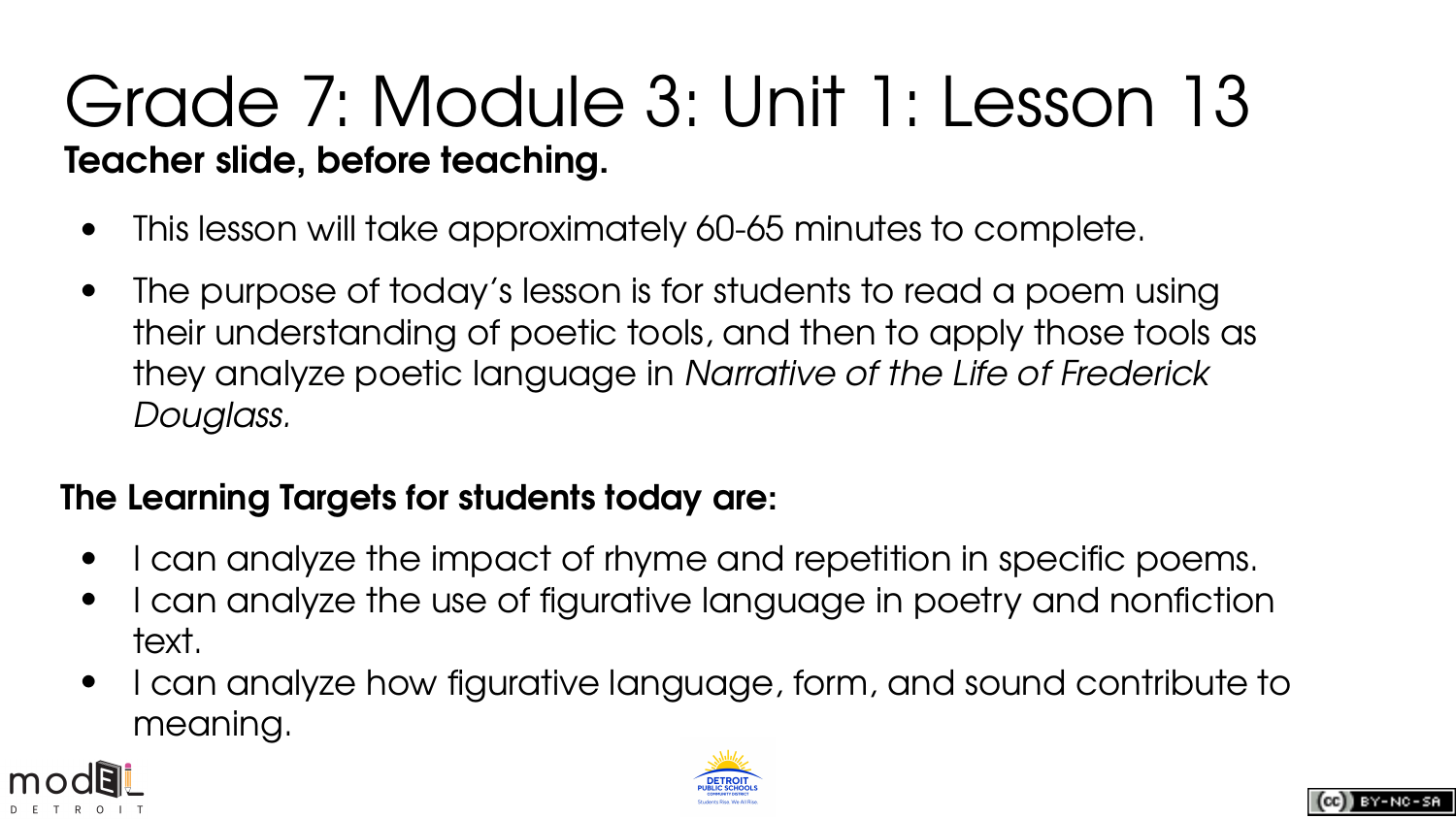

Grade 7: Module 3: Unit 1: Lesson 13
Teacher slide, before teaching.
This lesson will take approximately 60-65 minutes to complete.
The purpose of today’s lesson is for students to read a poem using their understanding of poetic tools, and then to apply those tools as they analyze poetic language in Narrative of the Life of Frederick Douglass.

The Learning Targets for students today are:
I can analyze the impact of rhyme and repetition in specific poems.
I can analyze the use of figurative language in poetry and nonfiction text.
I can analyze how figurative language, form, and sound contribute to meaning.